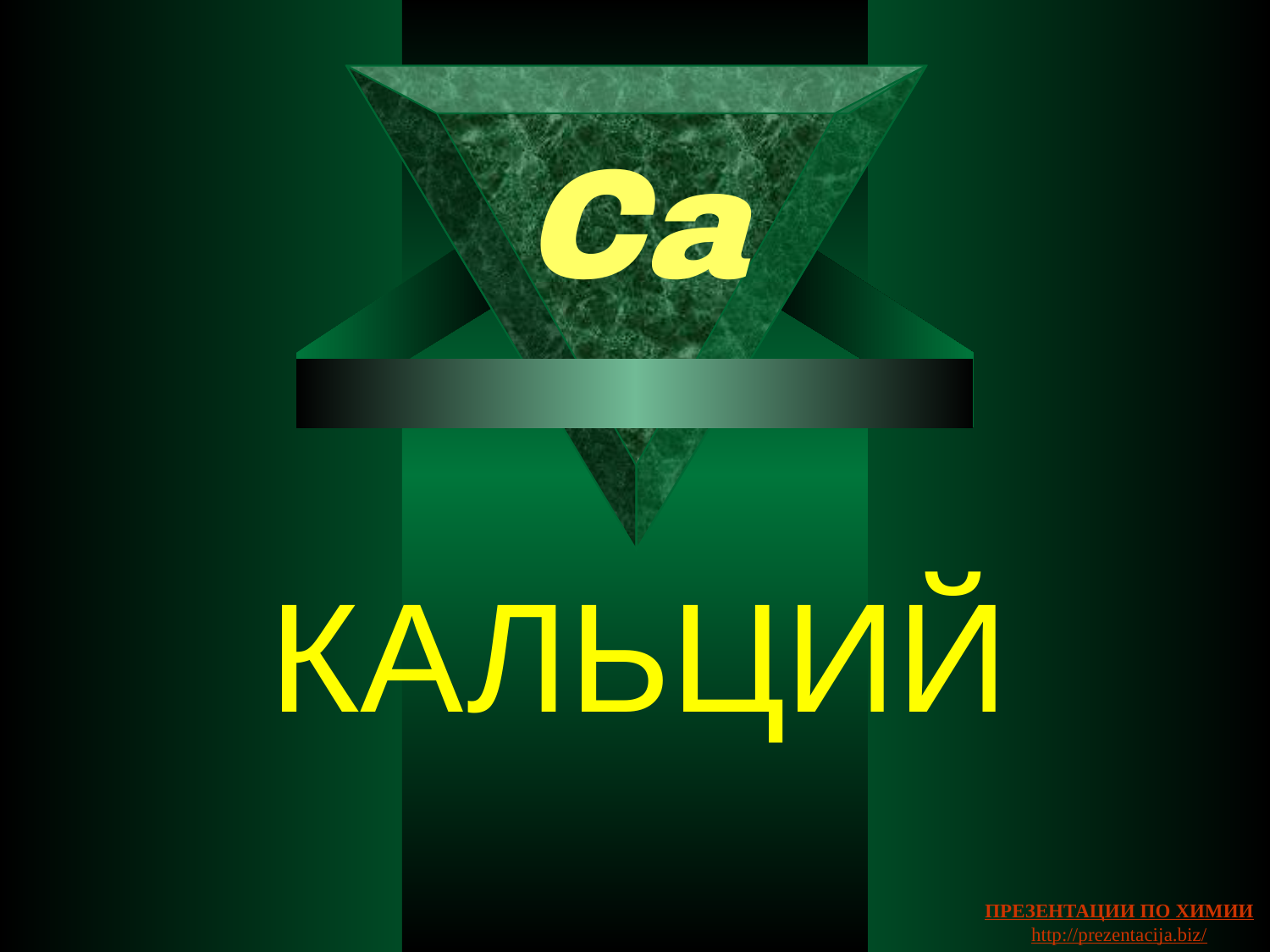

Ca

# КАЛЬЦИЙ
ПРЕЗЕНТАЦИИ ПО ХИМИИ
http://prezentacija.biz/